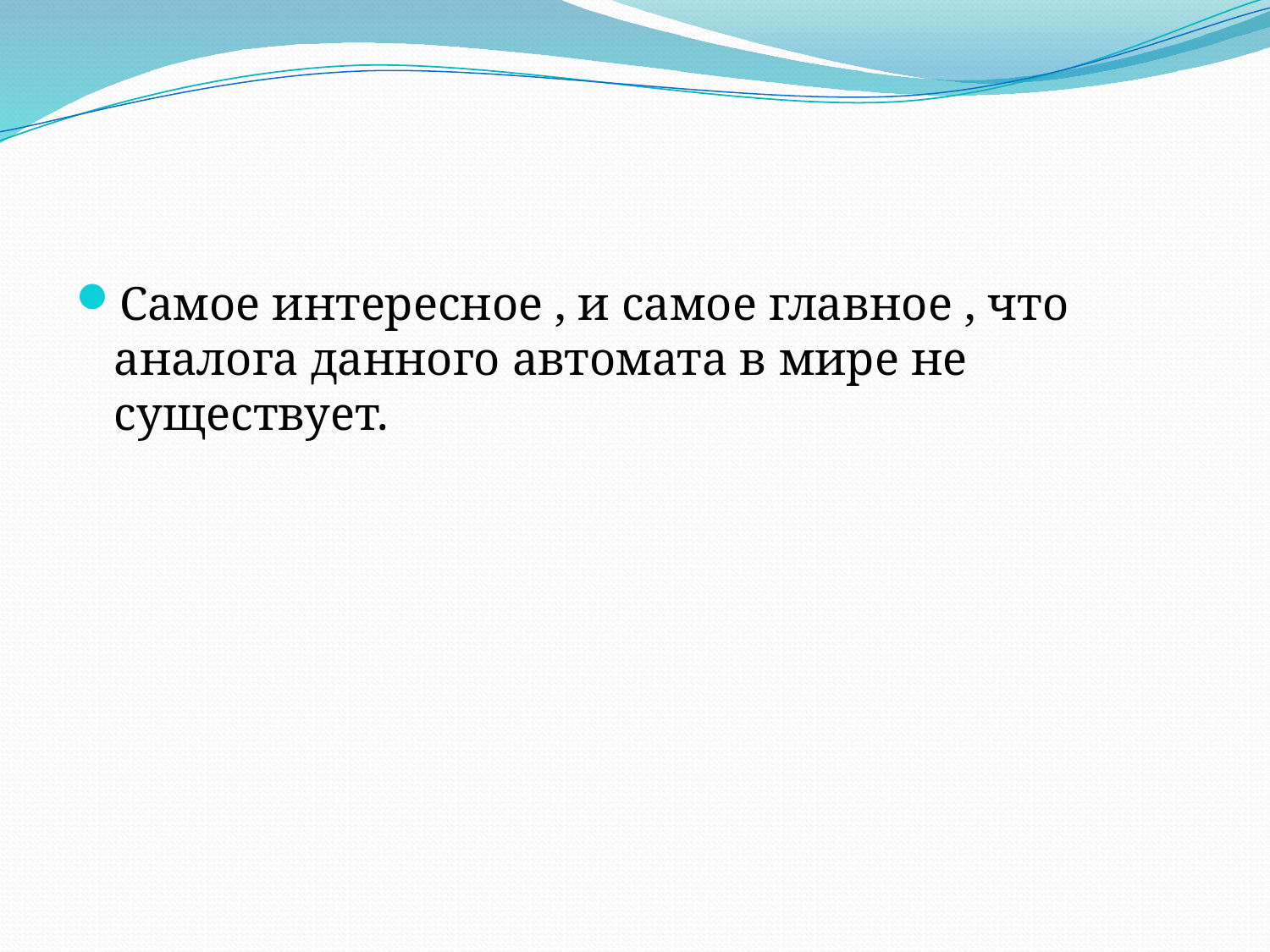

#
Самое интересное , и самое главное , что аналога данного автомата в мире не существует.